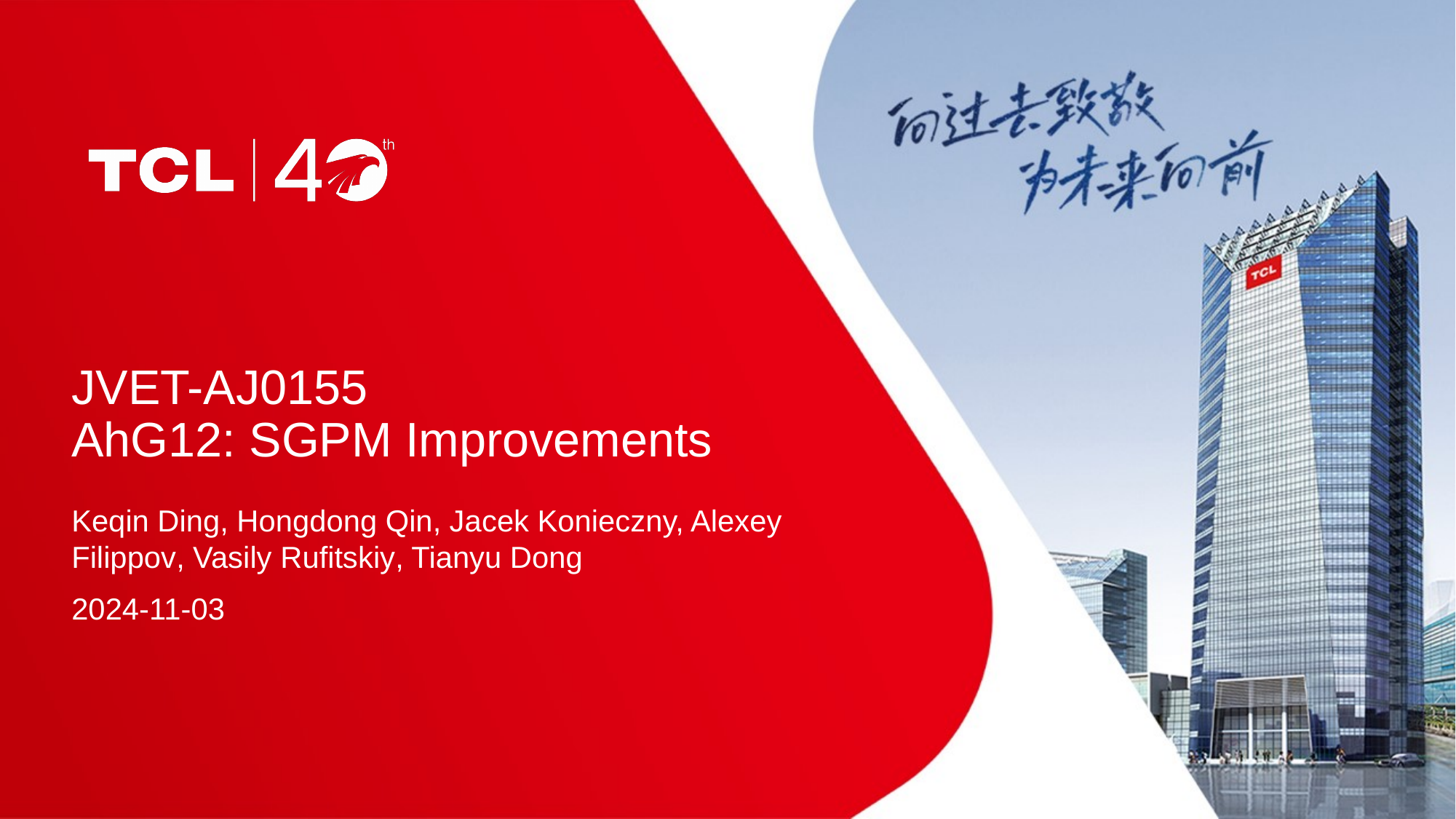

# JVET-AJ0155 AhG12: SGPM Improvements
Keqin Ding, Hongdong Qin, Jacek Konieczny, Alexey Filippov, Vasily Rufitskiy, Tianyu Dong
2024-11-03